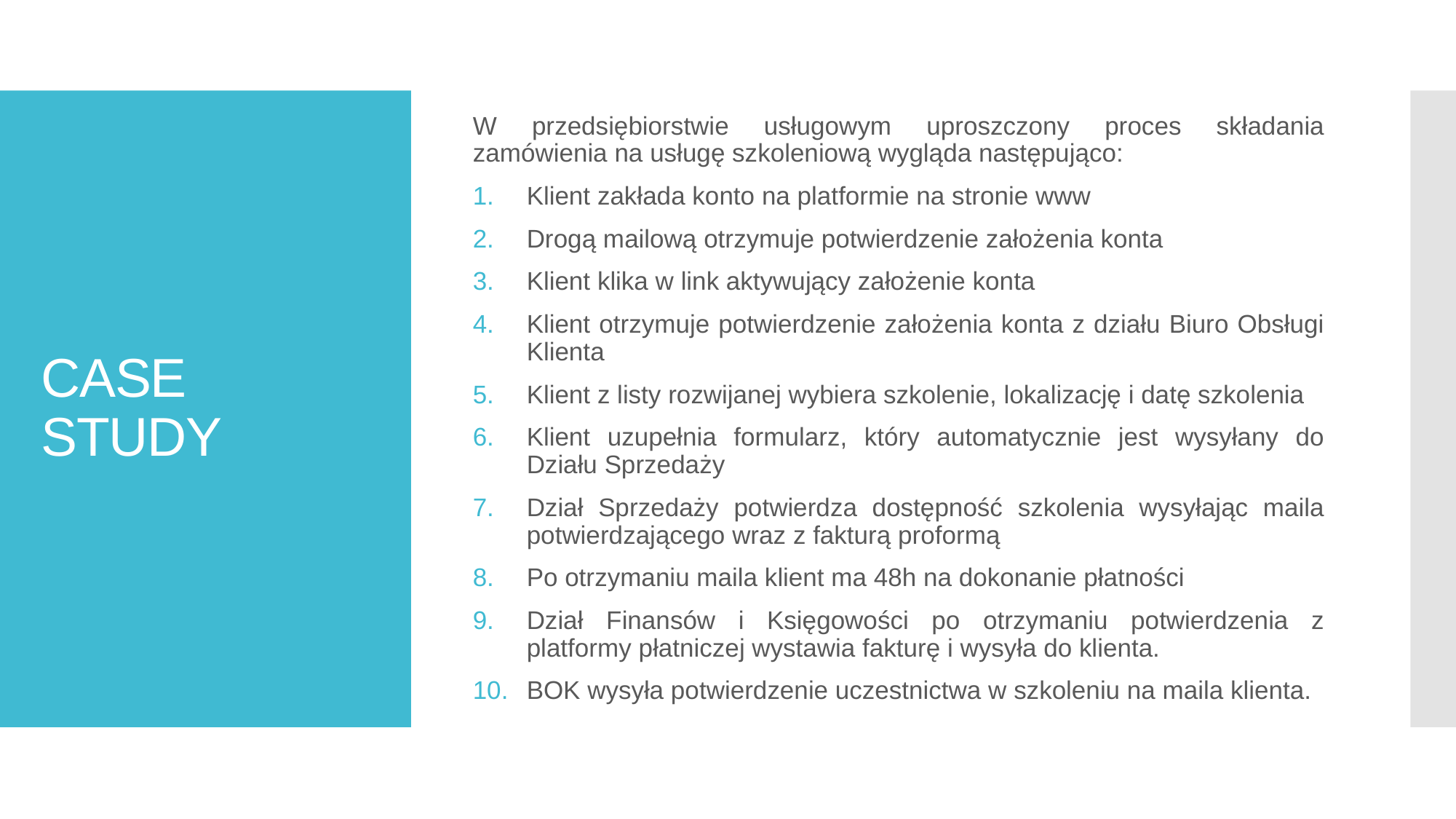

W przedsiębiorstwie usługowym uproszczony proces składania zamówienia na usługę szkoleniową wygląda następująco:
Klient zakłada konto na platformie na stronie www
Drogą mailową otrzymuje potwierdzenie założenia konta
Klient klika w link aktywujący założenie konta
Klient otrzymuje potwierdzenie założenia konta z działu Biuro Obsługi Klienta
Klient z listy rozwijanej wybiera szkolenie, lokalizację i datę szkolenia
Klient uzupełnia formularz, który automatycznie jest wysyłany do Działu Sprzedaży
Dział Sprzedaży potwierdza dostępność szkolenia wysyłając maila potwierdzającego wraz z fakturą proformą
Po otrzymaniu maila klient ma 48h na dokonanie płatności
Dział Finansów i Księgowości po otrzymaniu potwierdzenia z platformy płatniczej wystawia fakturę i wysyła do klienta.
BOK wysyła potwierdzenie uczestnictwa w szkoleniu na maila klienta.
# CASE STUDY